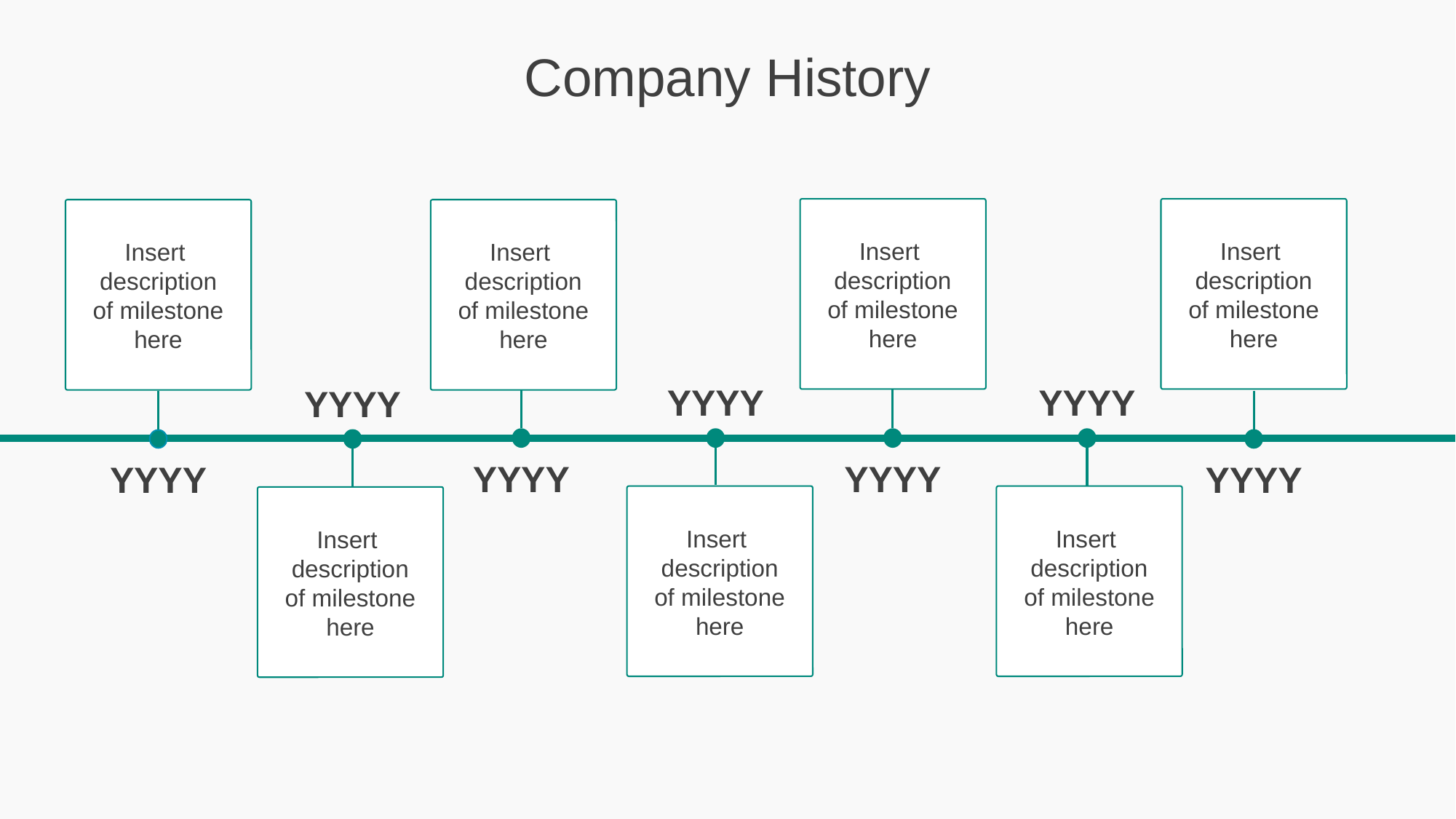

# Company History

Insert  description of milestone here
Insert  description of milestone here
Insert  description of milestone here
Insert  description of milestone here
YYYY
YYYY
YYYY

YYYY
YYYY
YYYY
YYYY

Insert  description of milestone here
Insert  description of milestone here
Insert  description of milestone here